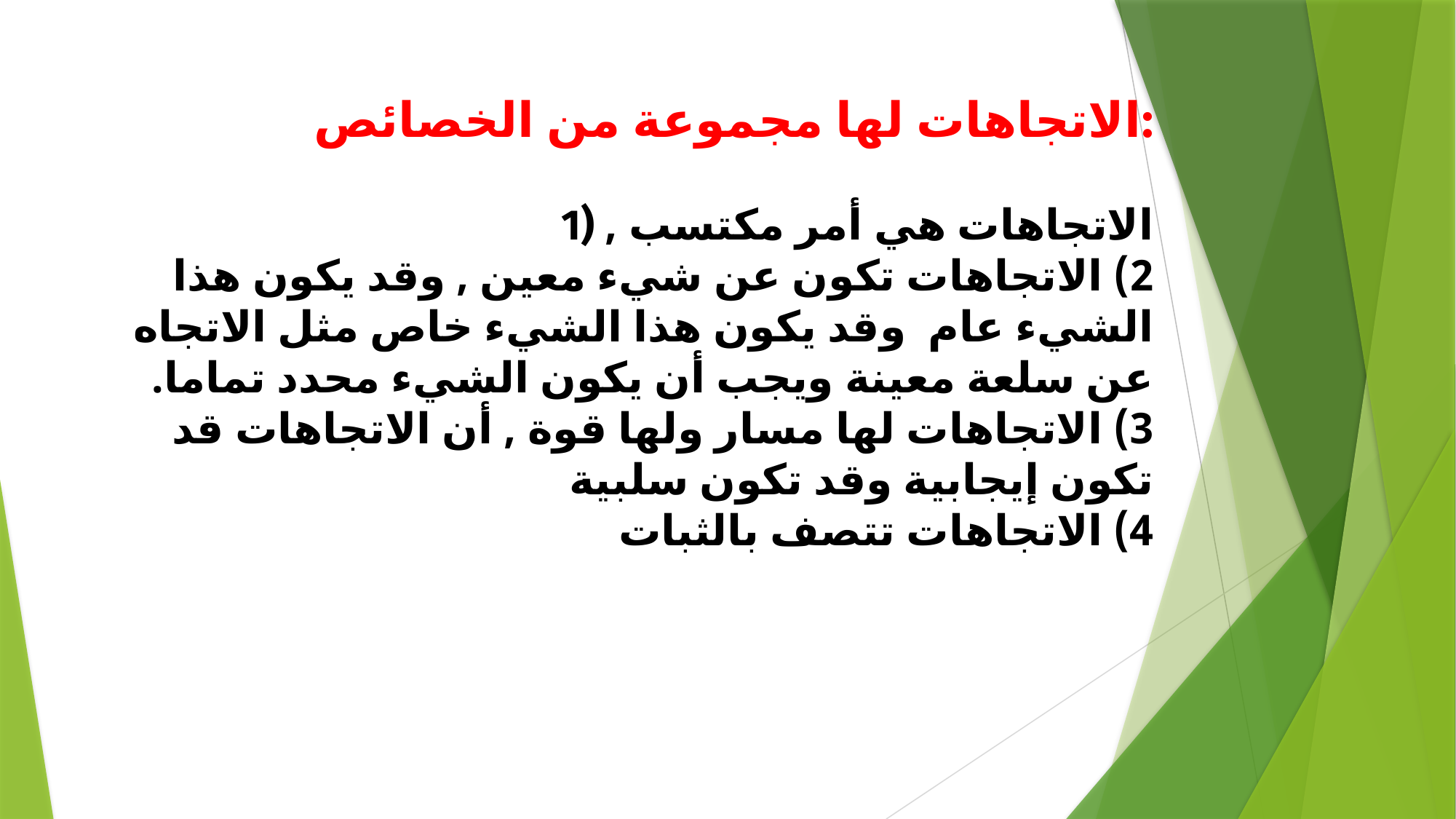

الاتجاهات لها مجموعة من الخصائص:
 1) الاتجاهات هي أمر مكتسب ,
2) الاتجاهات تكون عن شيء معين , وقد يكون هذا الشيء عام  وقد يكون هذا الشيء خاص مثل الاتجاه عن سلعة معينة ويجب أن يكون الشيء محدد تماما.
3) الاتجاهات لها مسار ولها قوة , أن الاتجاهات قد تكون إيجابية وقد تكون سلبية
4) الاتجاهات تتصف بالثبات